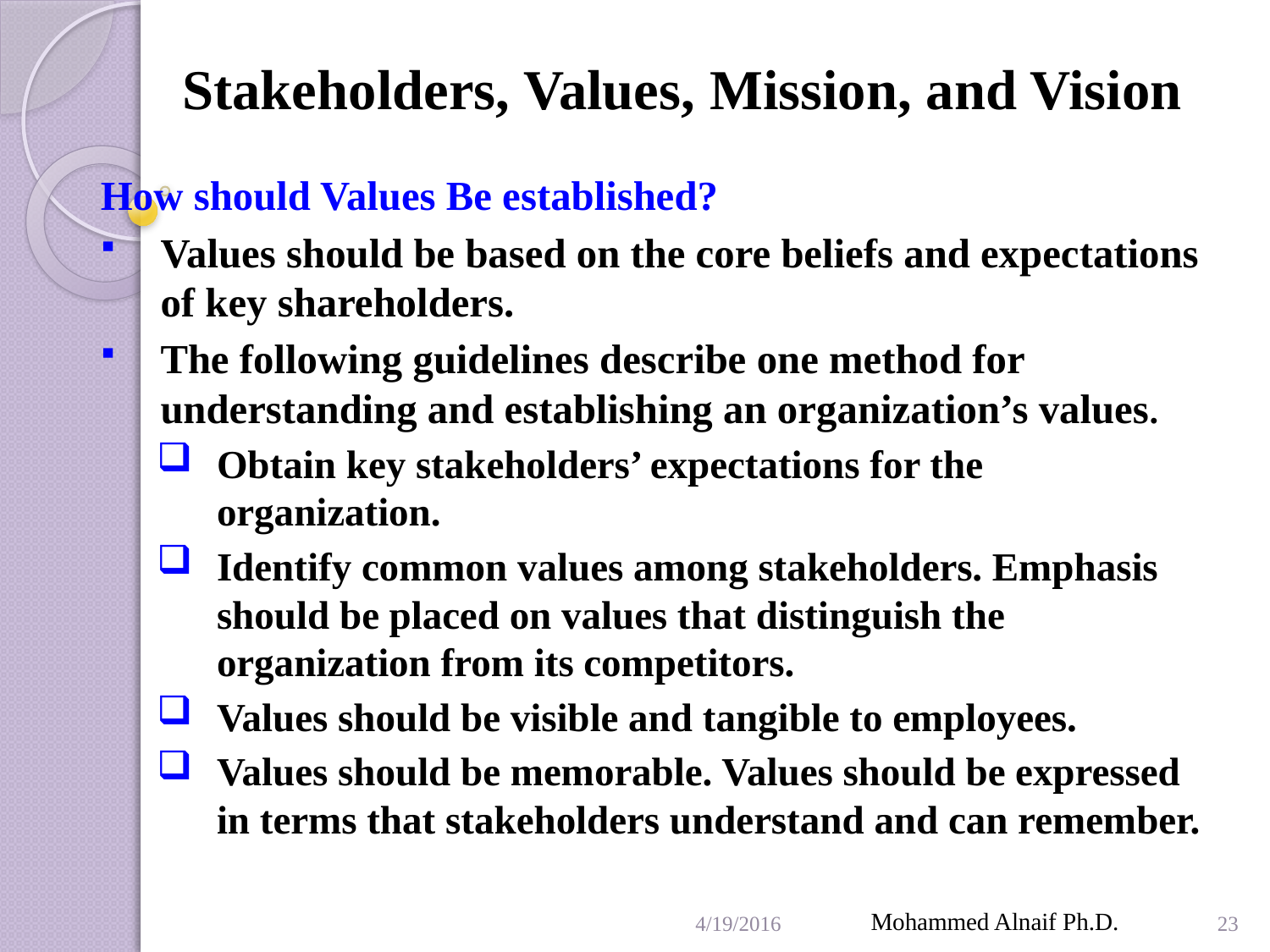

# Stakeholders, Values, Mission, and Vision
How should Values Be established?
Values should be based on the core beliefs and expectations of key shareholders.
The following guidelines describe one method for understanding and establishing an organization’s values.
Obtain key stakeholders’ expectations for the organization.
Identify common values among stakeholders. Emphasis should be placed on values that distinguish the organization from its competitors.
Values should be visible and tangible to employees.
Values should be memorable. Values should be expressed in terms that stakeholders understand and can remember.
4/19/2016
Mohammed Alnaif Ph.D.
23